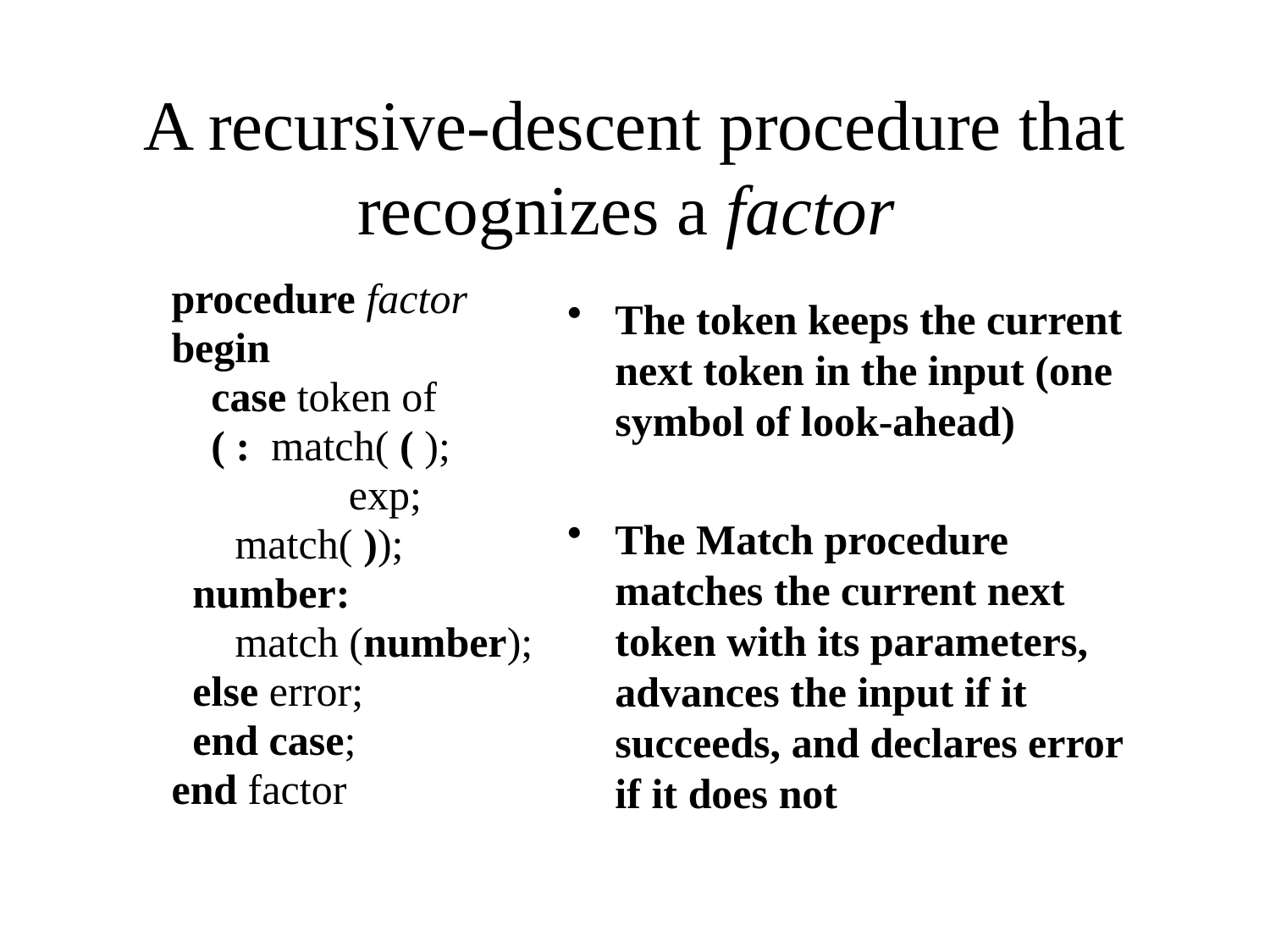

# A recursive-descent procedure that recognizes a factor
procedure factor
begin
  	case token of
  	( :  match( ( );
     	 exp;
      match( ));
  number:
      match (number);
  else error;
  end case;
end factor
The token keeps the current next token in the input (one symbol of look-ahead)

The Match procedure matches the current next token with its parameters, advances the input if it succeeds, and declares error if it does not